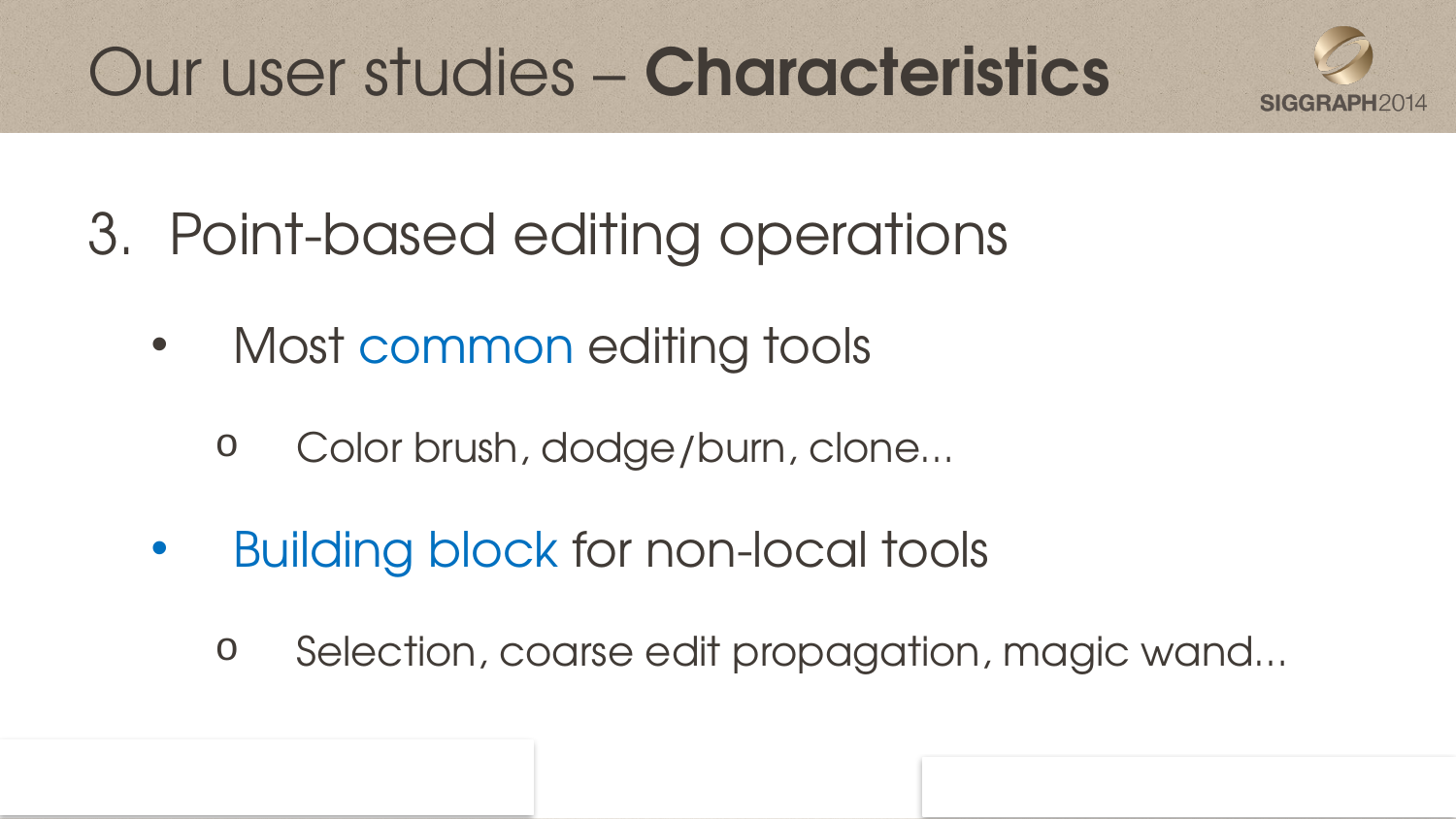

Our user studies – Characteristics
Point-based editing operations
Most common editing tools
Color brush, dodge/burn, clone…
Building block for non-local tools
Selection, coarse edit propagation, magic wand…